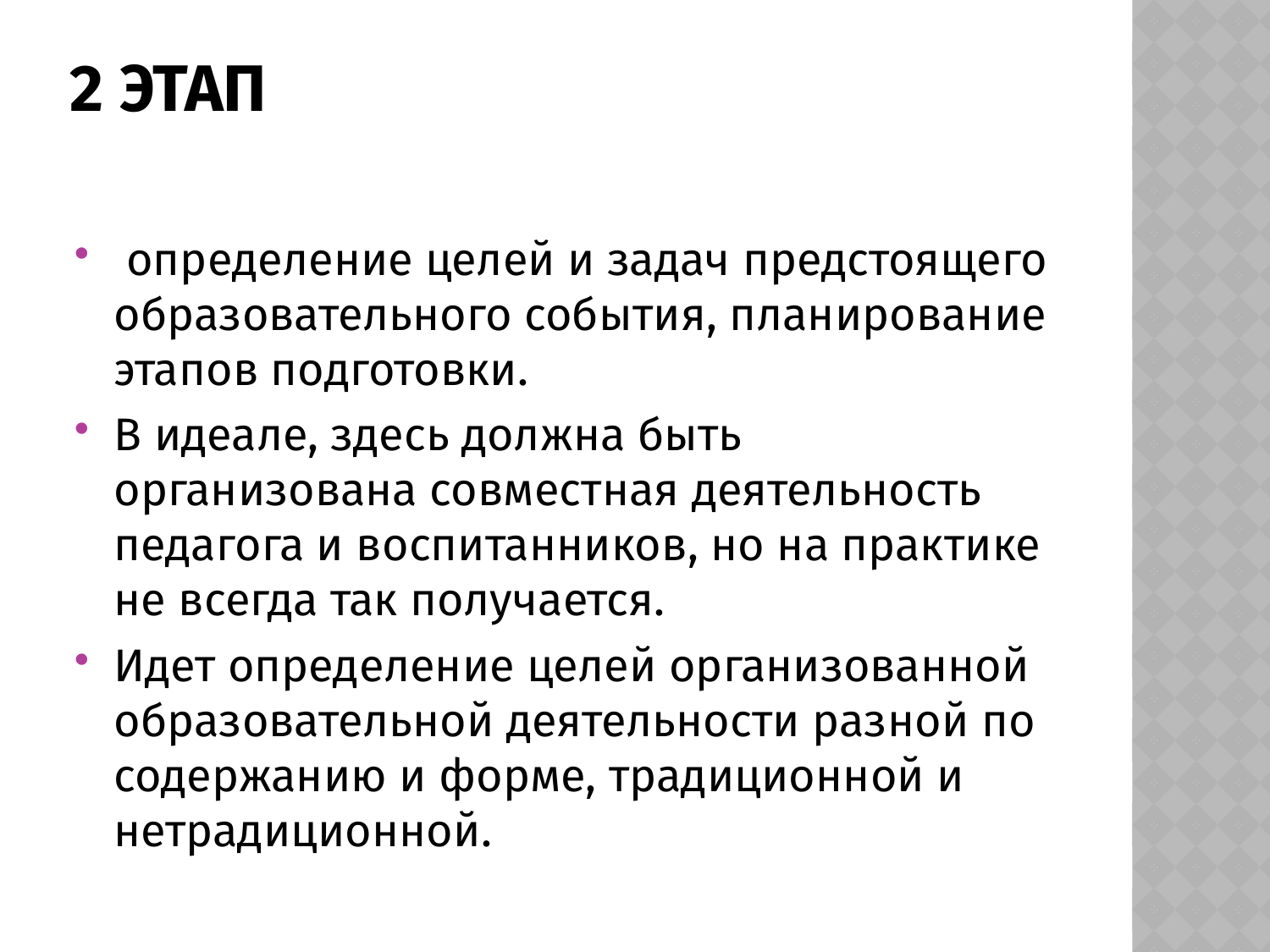

# 2 этап
 определение целей и задач предстоящего образовательного события, планирование этапов подготовки.
В идеале, здесь должна быть организована совместная деятельность педагога и воспитанников, но на практике не всегда так получается.
Идет определение целей организованной образовательной деятельности разной по содержанию и форме, традиционной и нетрадиционной.